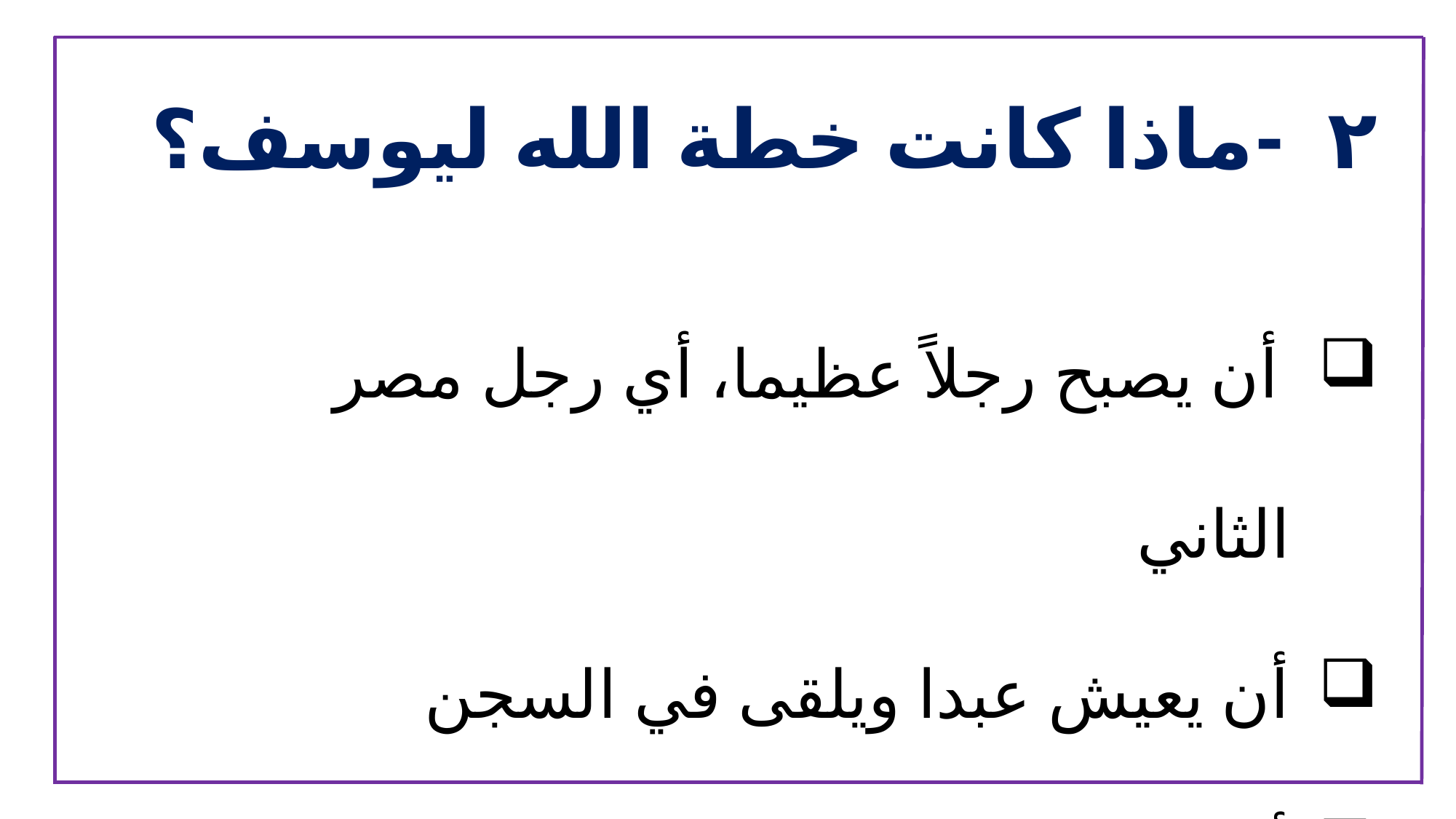

٢  -ماذا كانت خطة الله ليوسف؟
أن يصبح رجلاً عظيما، أي رجل مصر الثاني
أن يعيش عبدا ويلقى في السجن
أن يصبح خادما يرعى الغنم